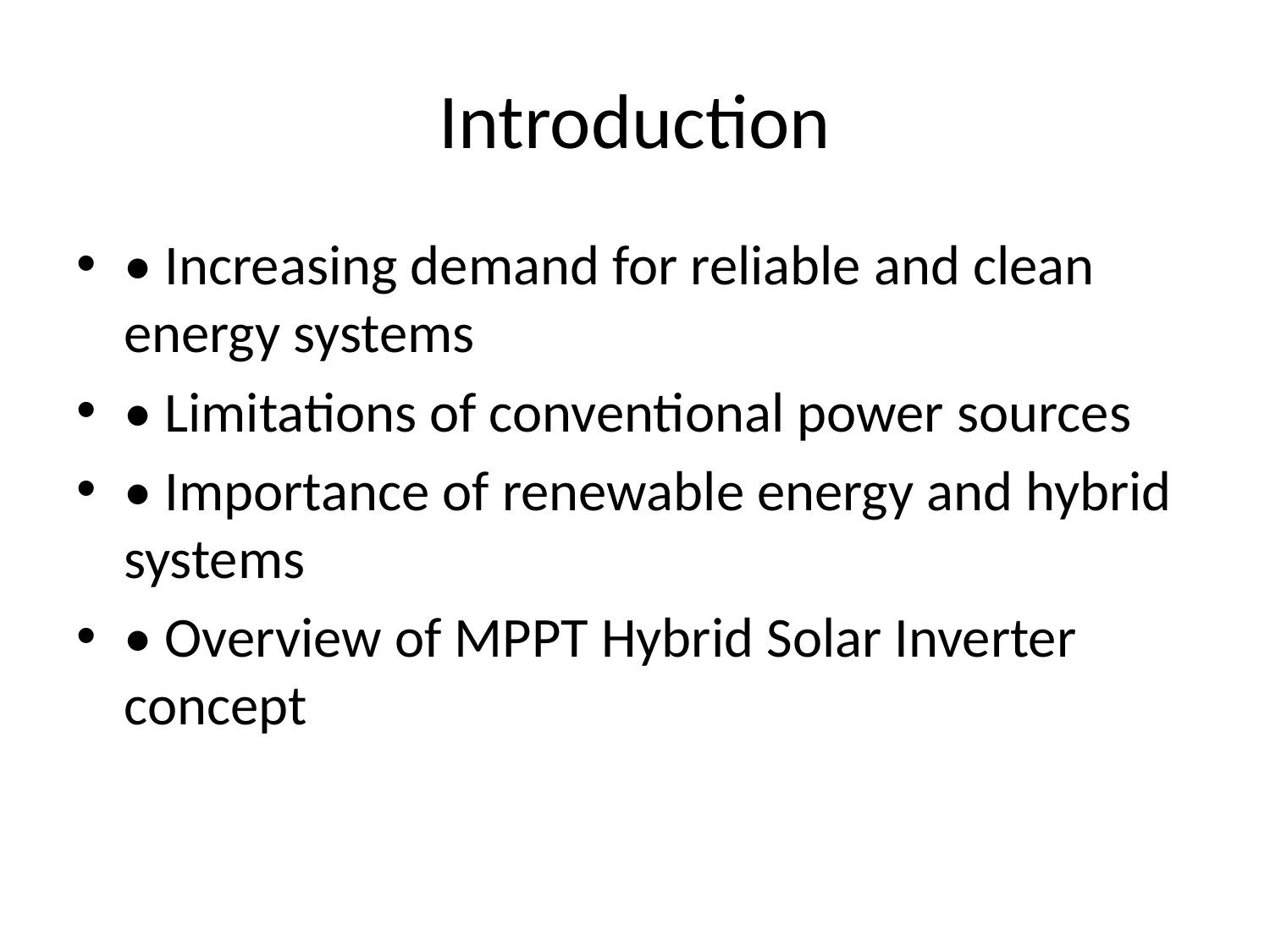

# Introduction
• Increasing demand for reliable and clean energy systems
• Limitations of conventional power sources
• Importance of renewable energy and hybrid systems
• Overview of MPPT Hybrid Solar Inverter concept